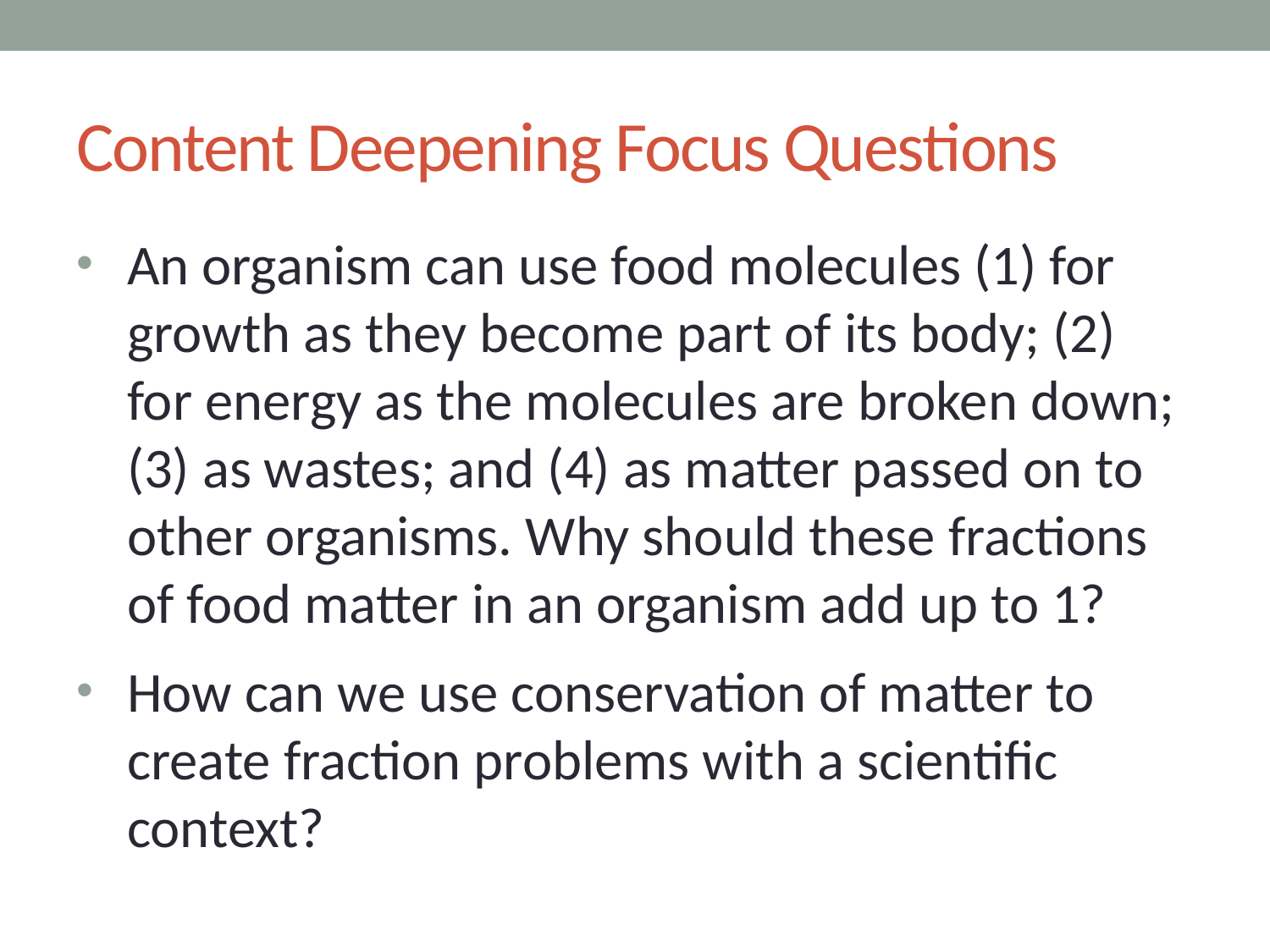

# Content Deepening Focus Questions
An organism can use food molecules (1) for growth as they become part of its body; (2) for energy as the molecules are broken down; (3) as wastes; and (4) as matter passed on to other organisms. Why should these fractions of food matter in an organism add up to 1?
How can we use conservation of matter to create fraction problems with a scientific context?